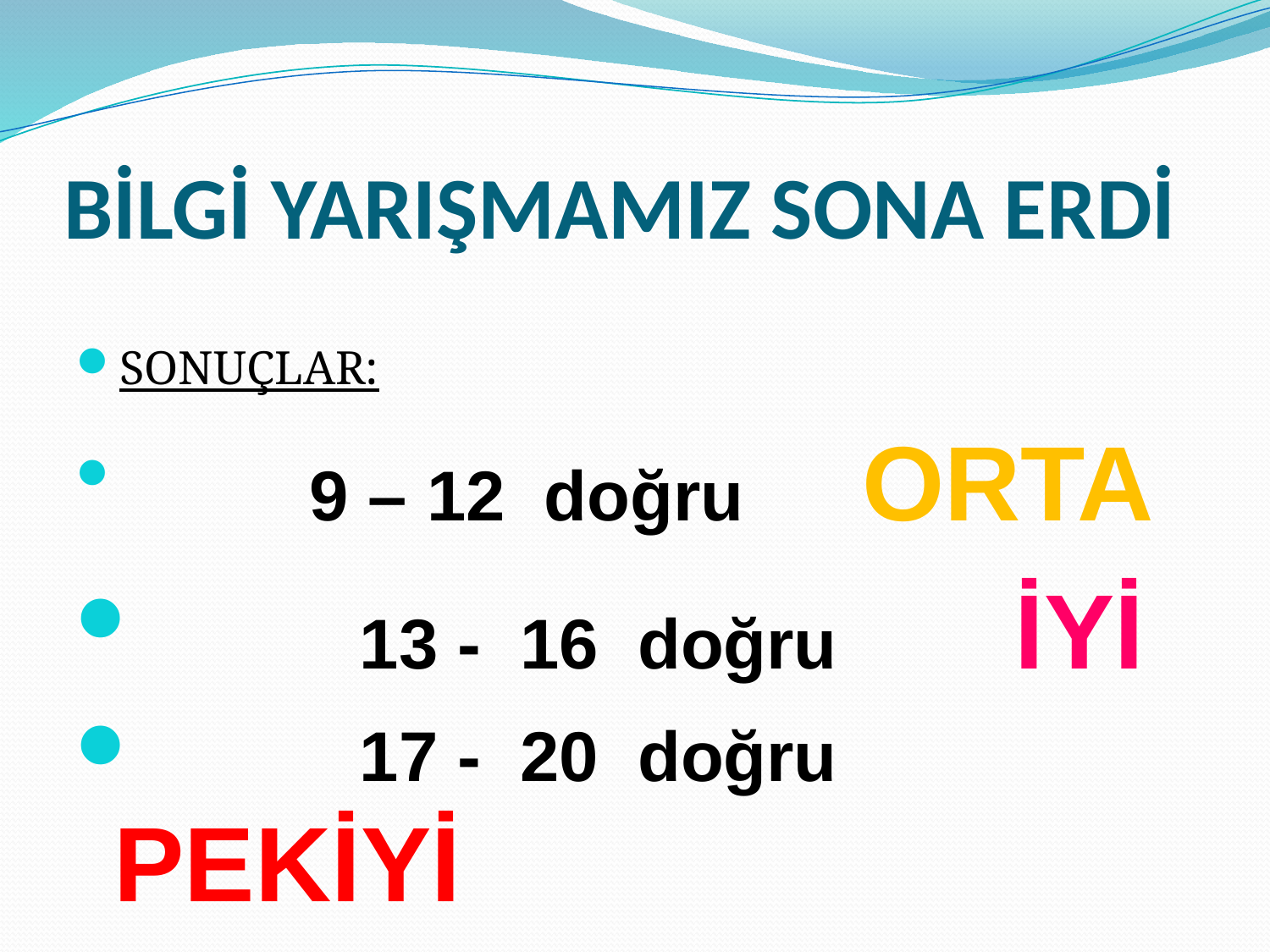

# BİLGİ YARIŞMAMIZ SONA ERDİ

SONUÇLAR:
                9 – 12  doğru      ORTA
           13 -  16  doğru         İYİ
           17 -  20  doğru     PEKİYİ